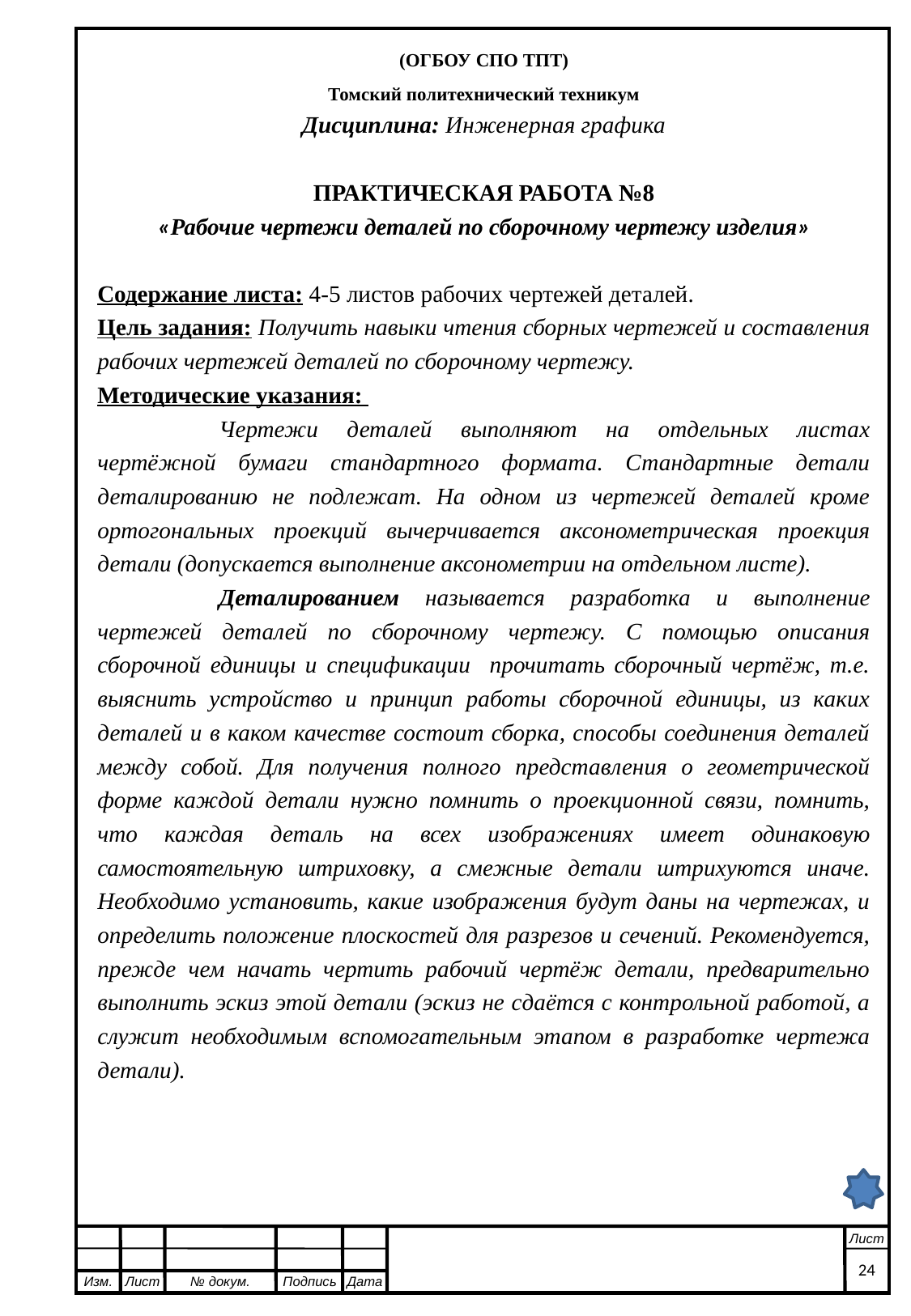

(ОГБОУ СПО ТПТ)
Томский политехнический техникум
Дисциплина: Инженерная графика

ПРАКТИЧЕСКАЯ РАБОТА №8
«Рабочие чертежи деталей по сборочному чертежу изделия»

Содержание листа: 4-5 листов рабочих чертежей деталей.
Цель задания: Получить навыки чтения сборных чертежей и составления рабочих чертежей деталей по сборочному чертежу.
Методические указания:
	Чертежи деталей выполняют на отдельных листах чертёжной бумаги стандартного формата. Стандартные детали деталированию не подлежат. На одном из чертежей деталей кроме ортогональных проекций вычерчивается аксонометрическая проекция детали (допускается выполнение аксонометрии на отдельном листе).
	Деталированием называется разработка и выполнение чертежей деталей по сборочному чертежу. С помощью описания сборочной единицы и спецификации  прочитать сборочный чертёж, т.е. выяснить устройство и принцип работы сборочной единицы, из каких деталей и в каком качестве состоит сборка, способы соединения деталей между собой. Для получения полного представления о геометрической форме каждой детали нужно помнить о проекционной связи, помнить, что каждая деталь на всех изображениях имеет одинаковую самостоятельную штриховку, а смежные детали штрихуются иначе. Необходимо установить, какие изображения будут даны на чертежах, и определить положение плоскостей для разрезов и сечений. Рекомендуется, прежде чем начать чертить рабочий чертёж детали, предварительно выполнить эскиз этой детали (эскиз не сдаётся с контрольной работой, а служит необходимым вспомогательным этапом в разработке чертежа детали).

Лист

24

Изм.
Лист
№ докум.
Подпись
Дата